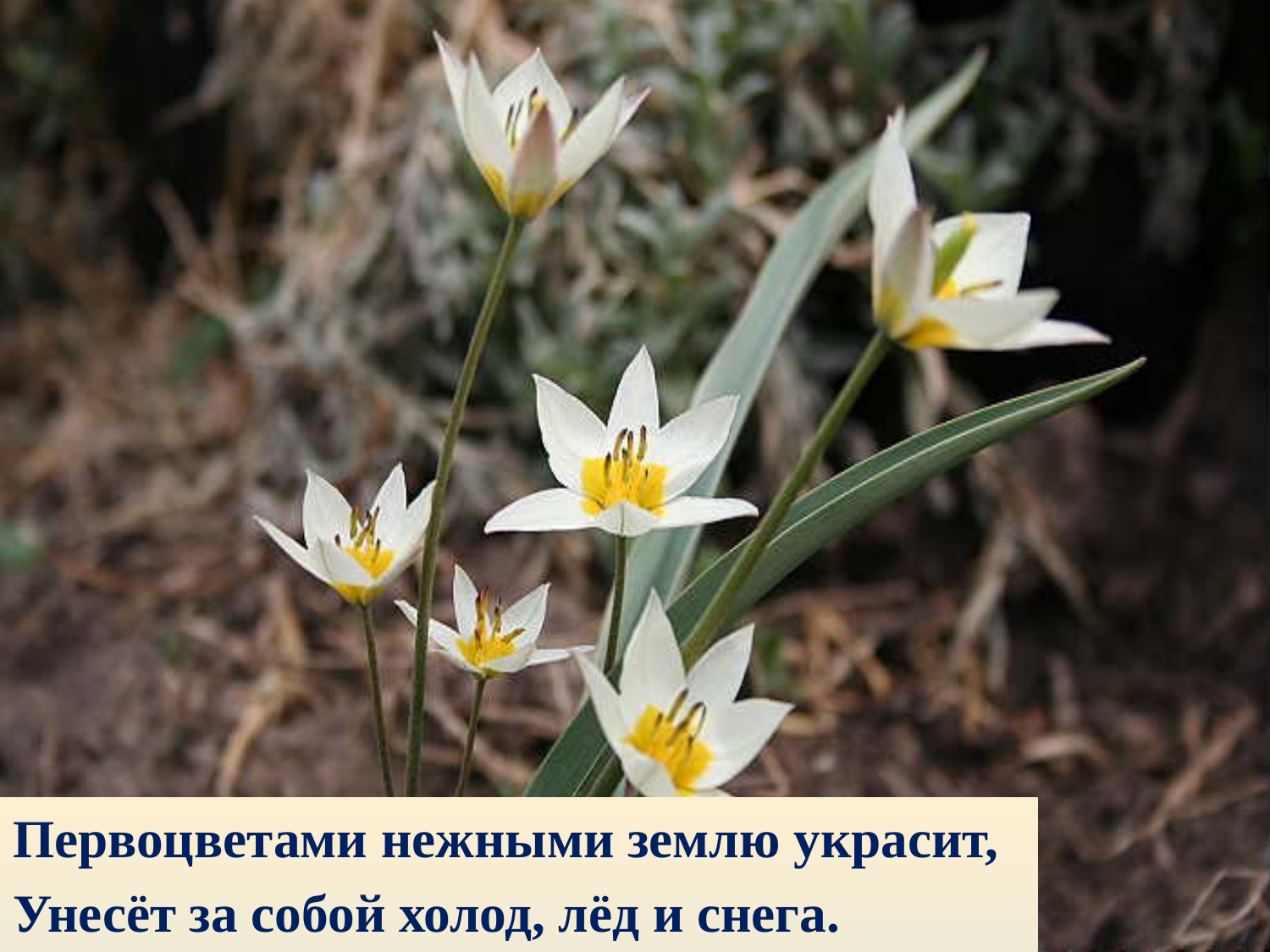

Первоцветами нежными землю украсит,
Унесёт за собой холод, лёд и снега.